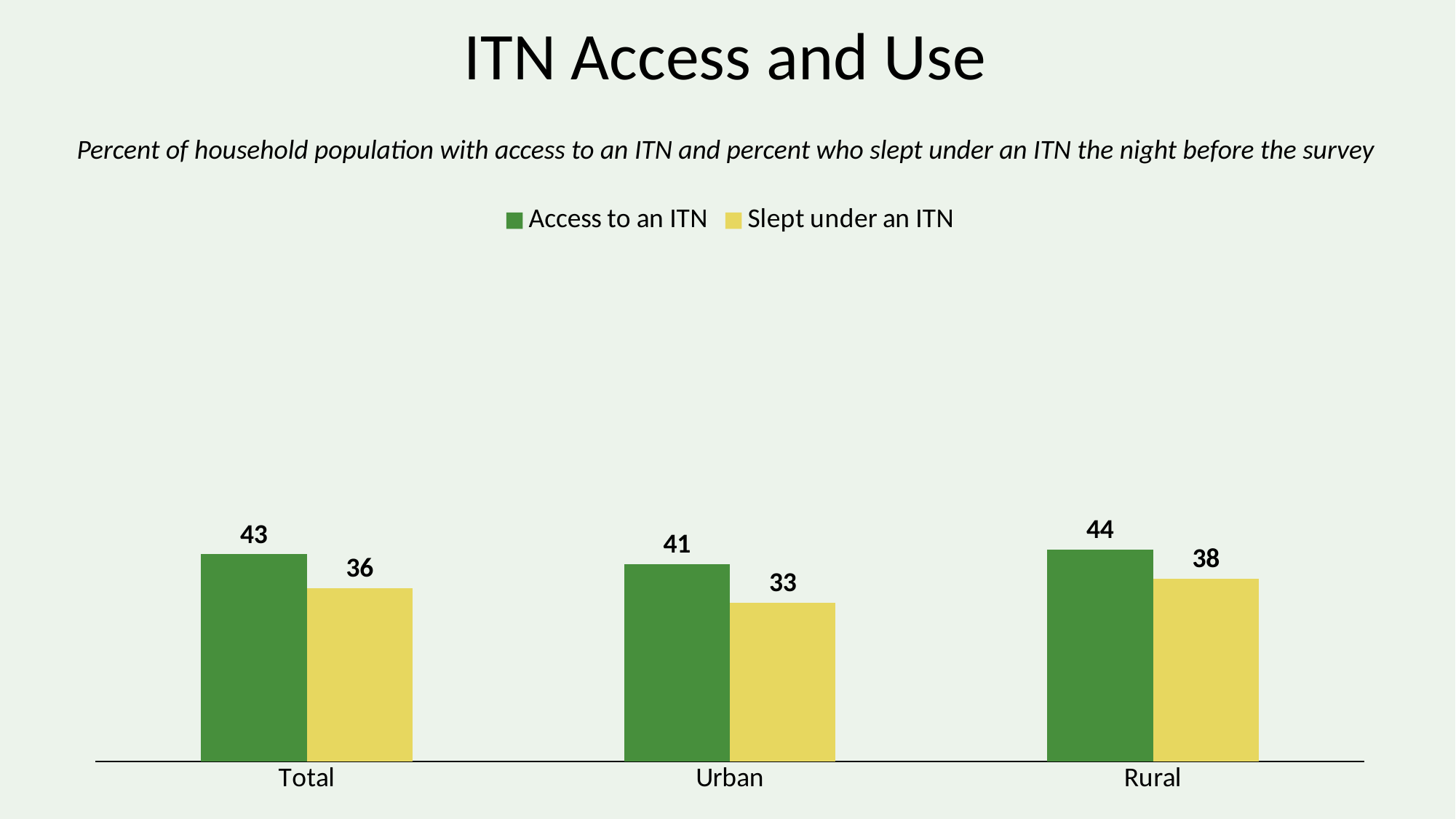

# ITN Access and Use
Percent of household population with access to an ITN and percent who slept under an ITN the night before the survey

### Chart

| Category | Access to an ITN | Slept under an ITN |
|---|---|---|
| Total | 43.0 | 36.0 |
| Urban | 41.0 | 33.0 |
| Rural | 44.0 | 38.0 |